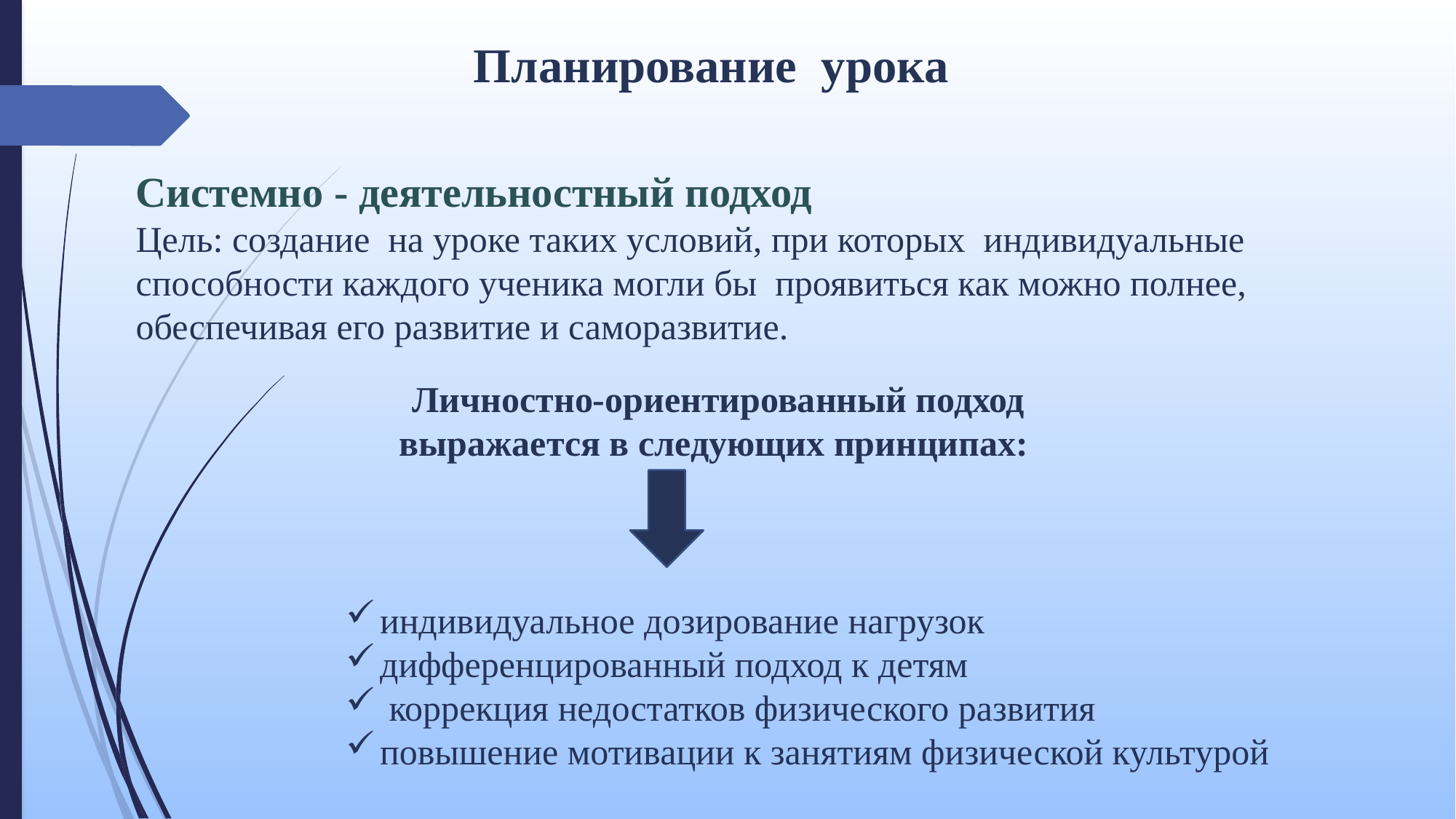

Планирование  урока
Системно - деятельностный подход
Цель: создание  на уроке таких условий, при которых  индивидуальные способности каждого ученика могли бы  проявиться как можно полнее,  обеспечивая его развитие и саморазвитие.
Личностно-ориентированный подход выражается в следующих принципах:

индивидуальное дозирование нагрузок
дифференцированный подход к детям
 коррекция недостатков физического развития
повышение мотивации к занятиям физической культурой